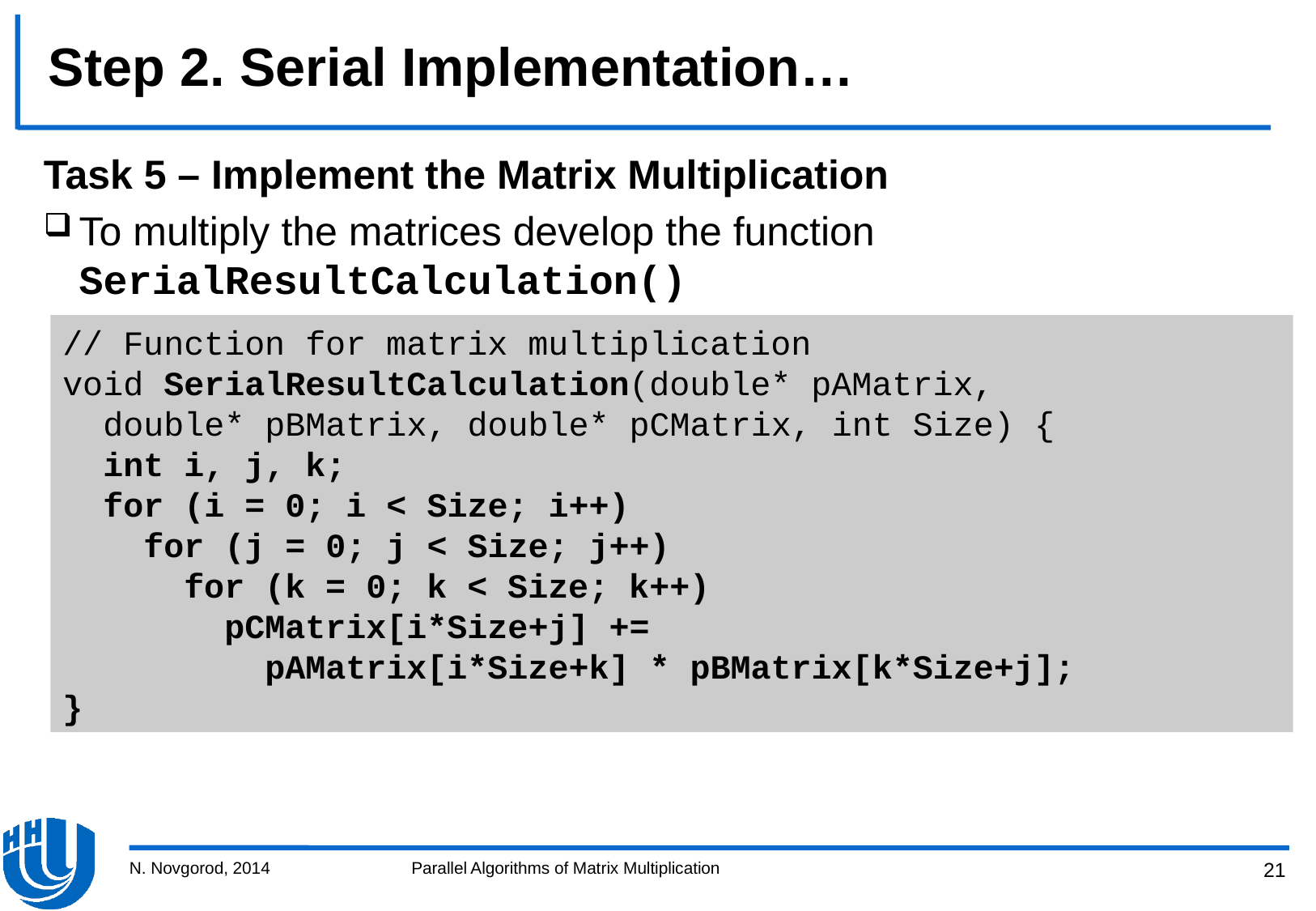

# Step 2. Serial Implementation…
Task 5 – Implement the Matrix Multiplication
To multiply the matrices develop the function SerialResultCalculation()

// Function for matrix multiplication
void SerialResultCalculation(double* pAMatrix,
  double* pBMatrix, double* pCMatrix, int Size) {
  int i, j, k;
  for (i = 0; i < Size; i++)
    for (j = 0; j < Size; j++)
      for (k = 0; k < Size; k++)
        pCMatrix[i*Size+j] +=
          pAMatrix[i*Size+k] * pBMatrix[k*Size+j];
}
N. Novgorod, 2014
Parallel Algorithms of Matrix Multiplication
21